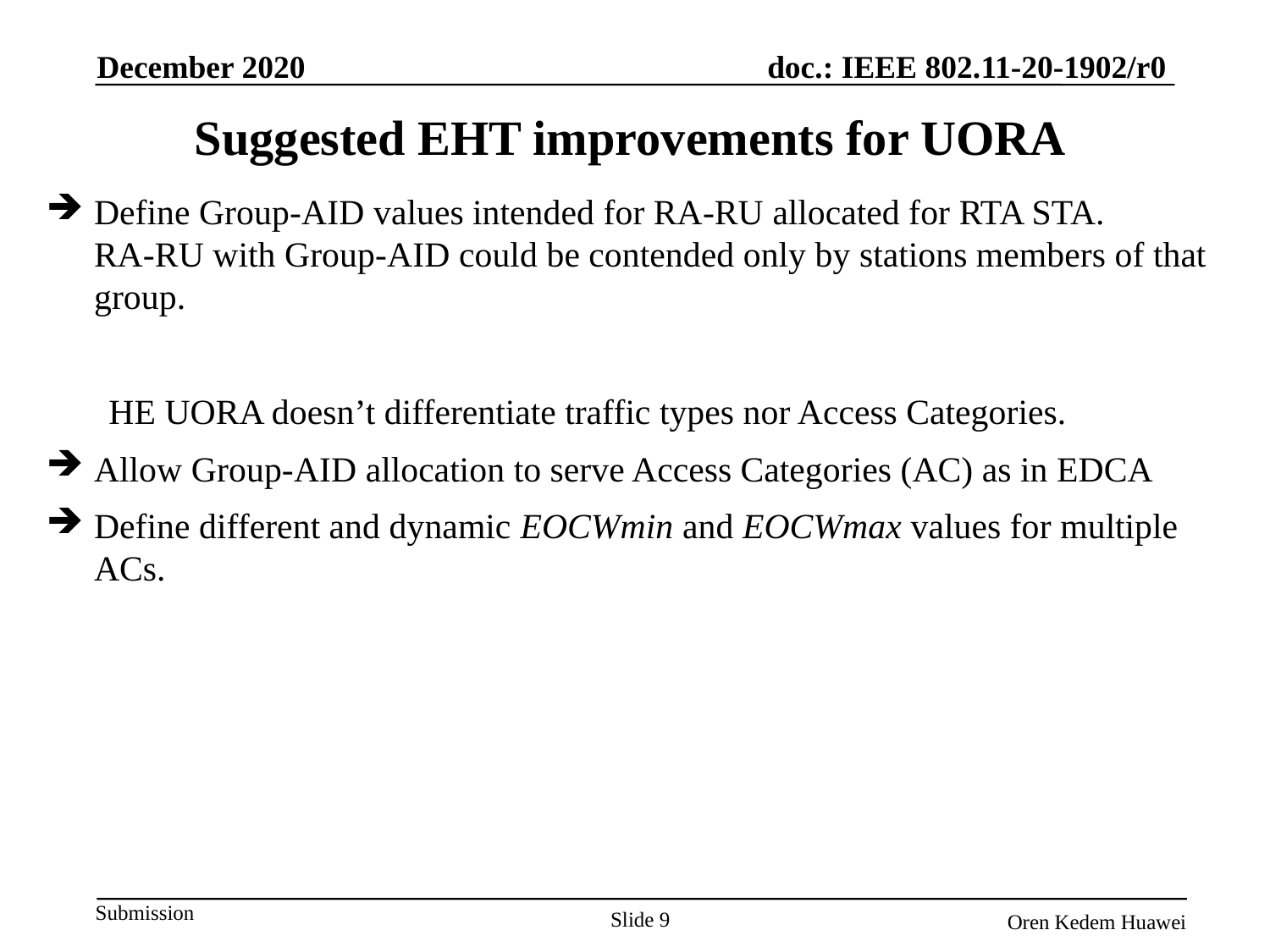

December 2020
# Suggested EHT improvements for UORA
Define Group-AID values intended for RA-RU allocated for RTA STA.       RA-RU with Group-AID could be contended only by stations members of that group.

       HE UORA doesn’t differentiate traffic types nor Access Categories.
Allow Group-AID allocation to serve Access Categories (AC) as in EDCA
Define different and dynamic EOCWmin and EOCWmax values for multiple ACs.

Slide 9
Oren Kedem Huawei